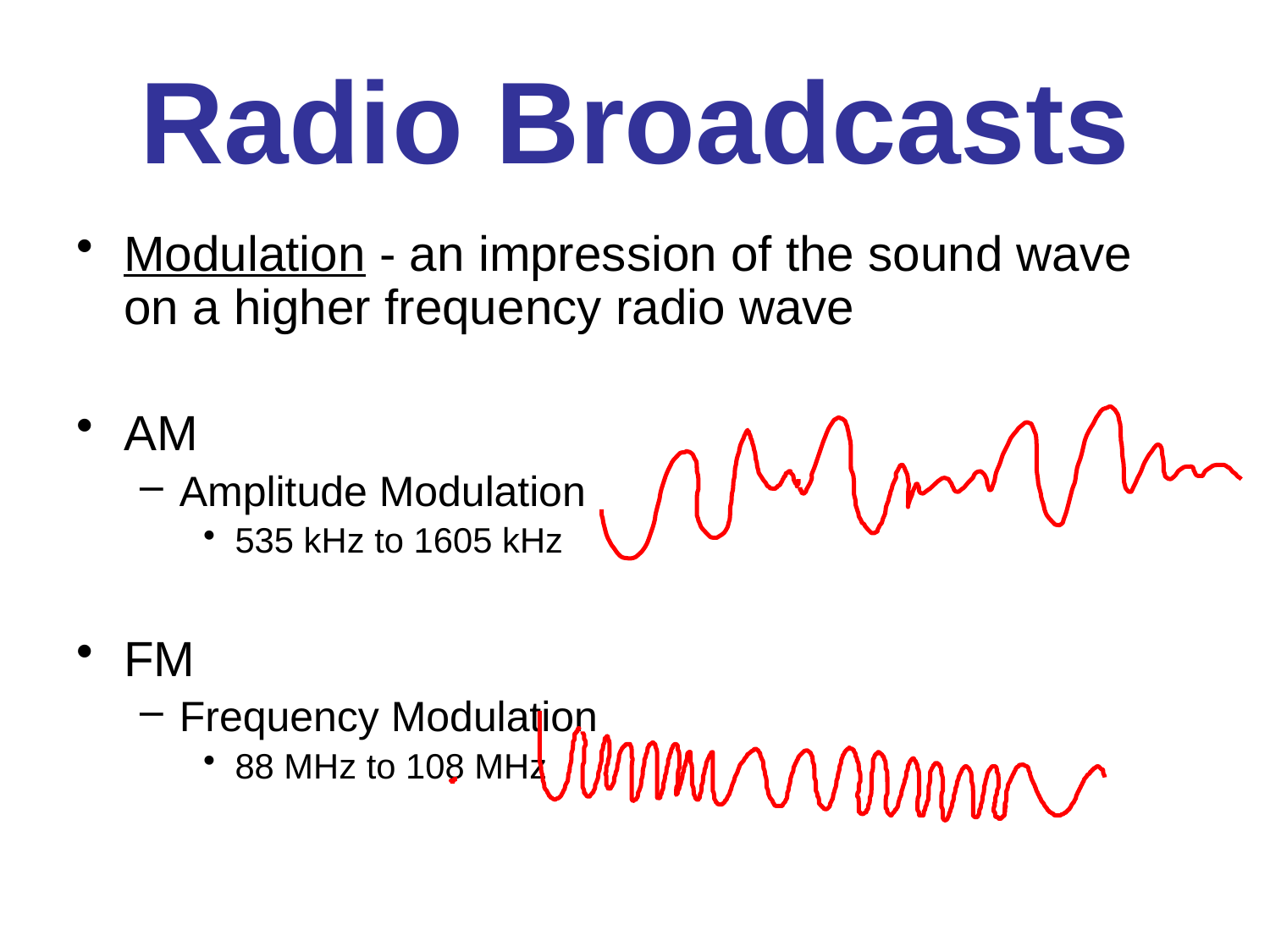

# Radio Broadcasts
Modulation - an impression of the sound wave on a higher frequency radio wave

AM
Amplitude Modulation
535 kHz to 1605 kHz

FM
Frequency Modulation
88 MHz to 108 MHz